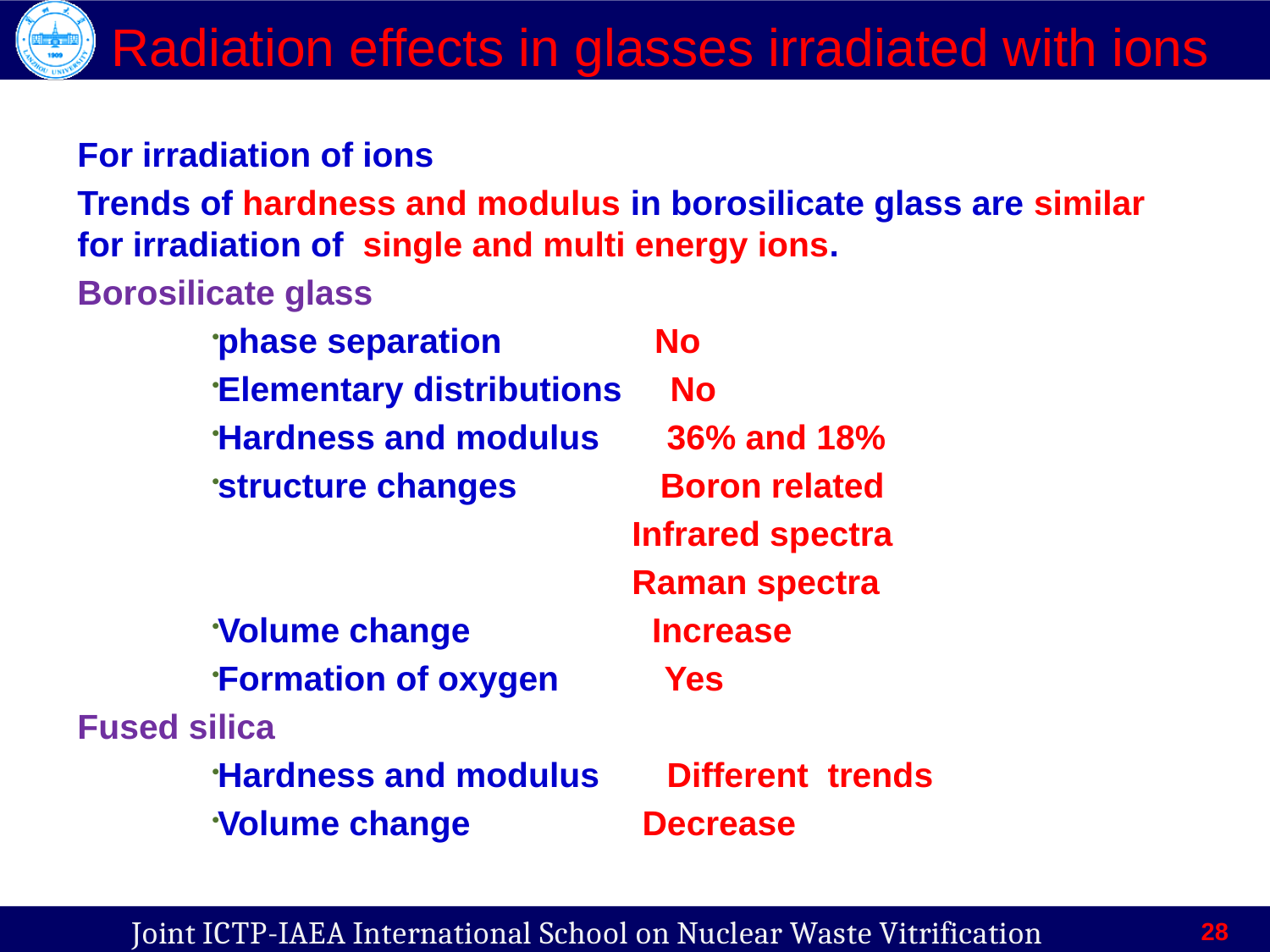

# Radiation effects in glasses irradiated with ions
For irradiation of ions
Trends of hardness and modulus in borosilicate glass are similar for irradiation of  single and multi energy ions.
Borosilicate glass
phase separation                No
Elementary distributions     No
Hardness and modulus       36% and 18%
structure changes               Boron related
                                            Infrared spectra
                                            Raman spectra
Volume change                   Increase
Formation of oxygen           Yes
Fused silica
Hardness and modulus       Different  trends
Volume change                  Decrease

28